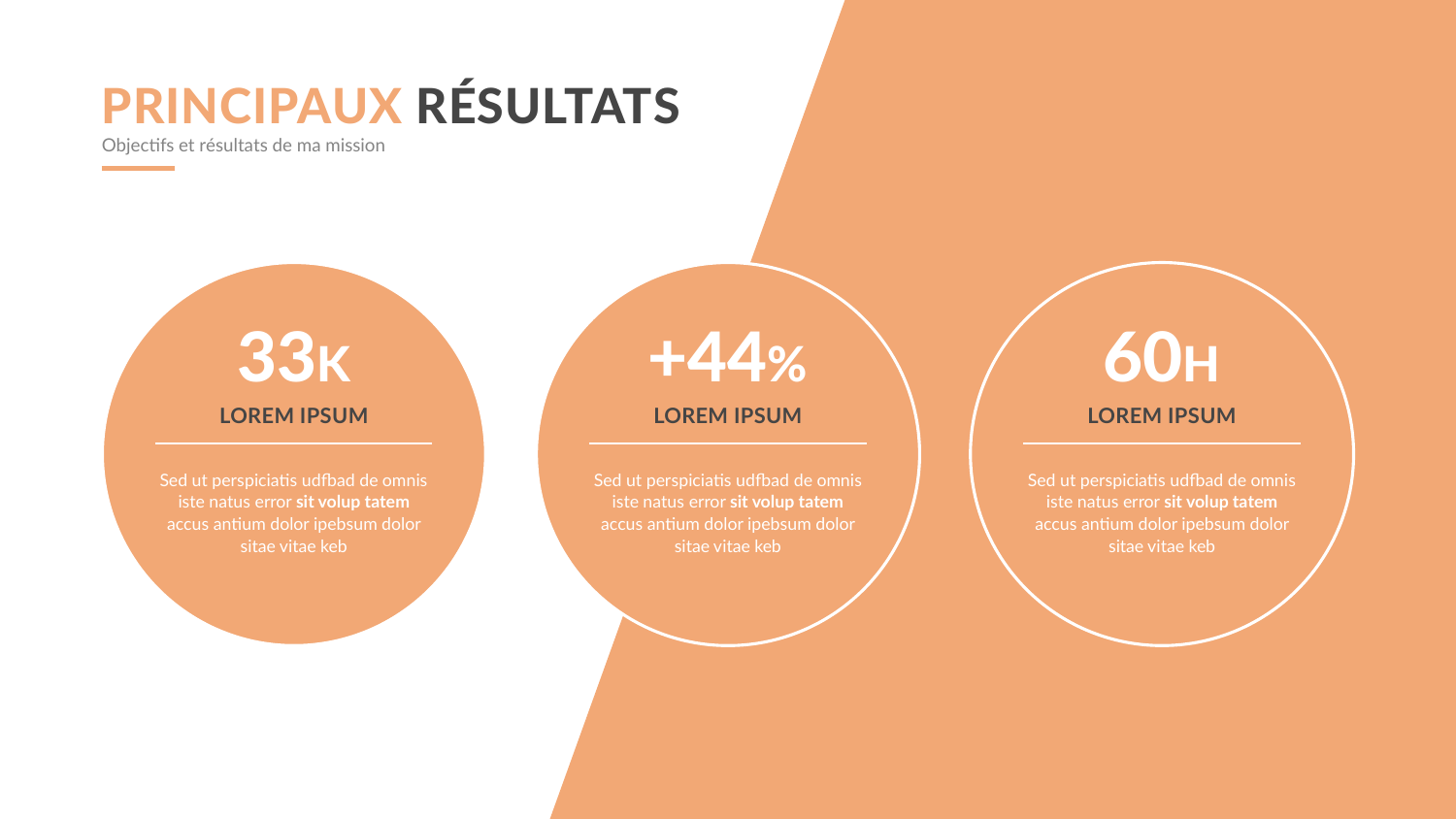

principaux résultats
Objectifs et résultats de ma mission

33K
Lorem ipsum
Sed ut perspiciatis udfbad de omnis iste natus error sit volup tatem accus antium dolor ipebsum dolor sitae vitae keb

+44%
Lorem ipsum
Sed ut perspiciatis udfbad de omnis iste natus error sit volup tatem accus antium dolor ipebsum dolor sitae vitae keb

60H
Lorem ipsum
Sed ut perspiciatis udfbad de omnis iste natus error sit volup tatem accus antium dolor ipebsum dolor sitae vitae keb